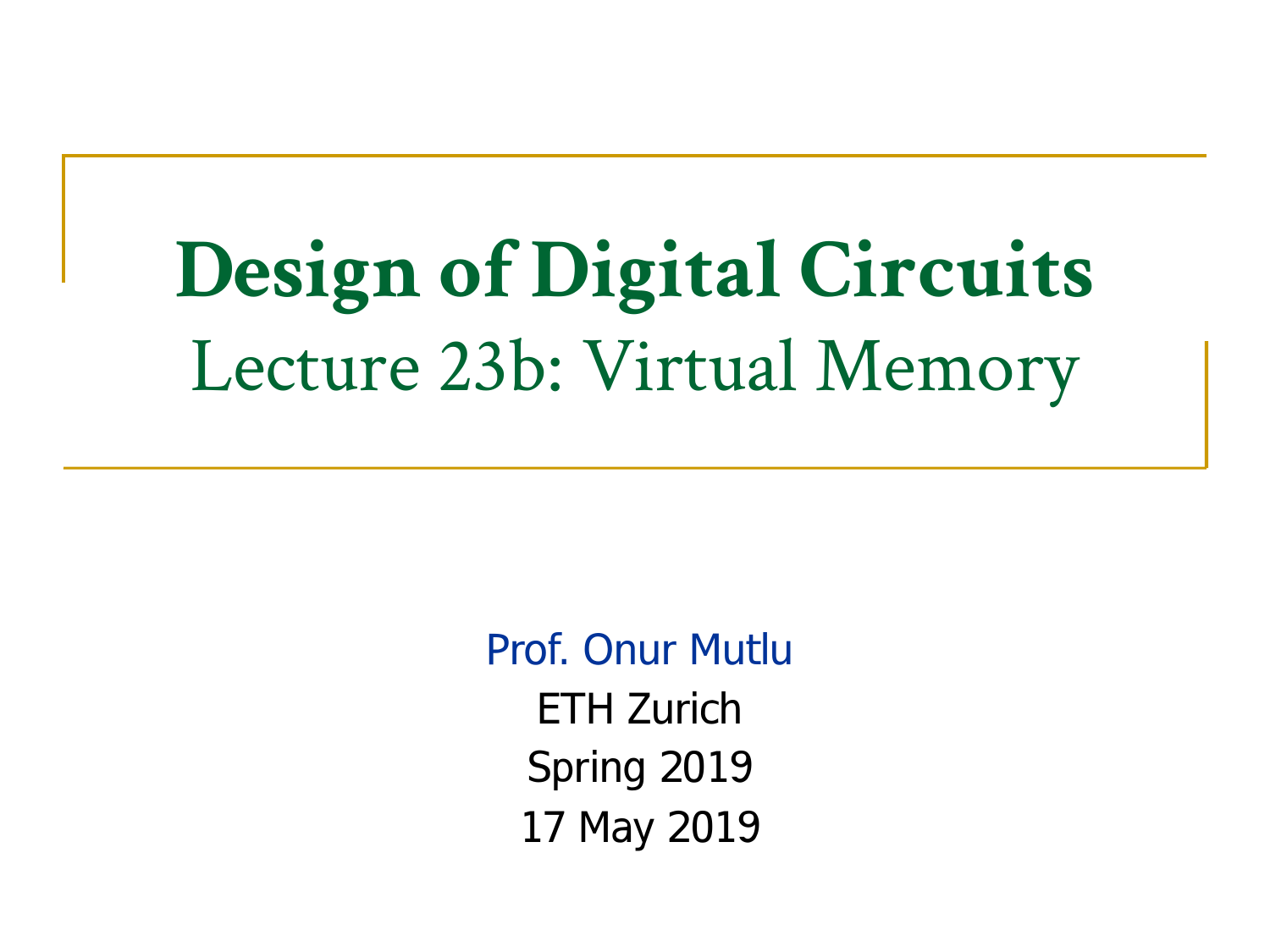

# Design of Digital Circuits Lecture 23b: Virtual Memory

Prof. Onur Mutlu
ETH Zurich
Spring 2019
17 May 2019